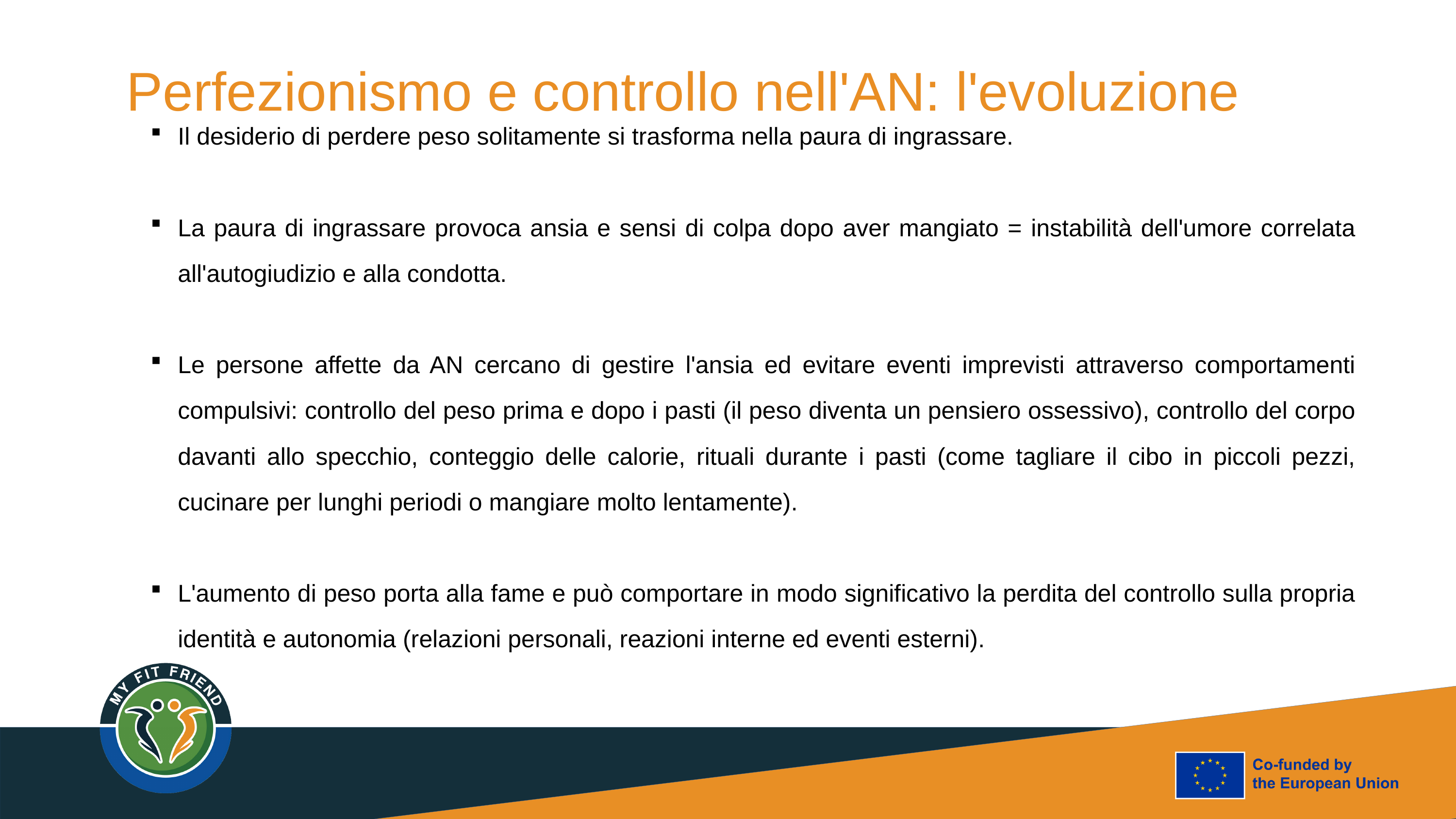

Perfezionismo e controllo nell'AN: l'evoluzione

Il desiderio di perdere peso solitamente si trasforma nella paura di ingrassare.

La paura di ingrassare provoca ansia e sensi di colpa dopo aver mangiato = instabilità dell'umore correlata all'autogiudizio e alla condotta.

Le persone affette da AN cercano di gestire l'ansia ed evitare eventi imprevisti attraverso comportamenti compulsivi: controllo del peso prima e dopo i pasti (il peso diventa un pensiero ossessivo), controllo del corpo davanti allo specchio, conteggio delle calorie, rituali durante i pasti (come tagliare il cibo in piccoli pezzi, cucinare per lunghi periodi o mangiare molto lentamente).

L'aumento di peso porta alla fame e può comportare in modo significativo la perdita del controllo sulla propria identità e autonomia (relazioni personali, reazioni interne ed eventi esterni).